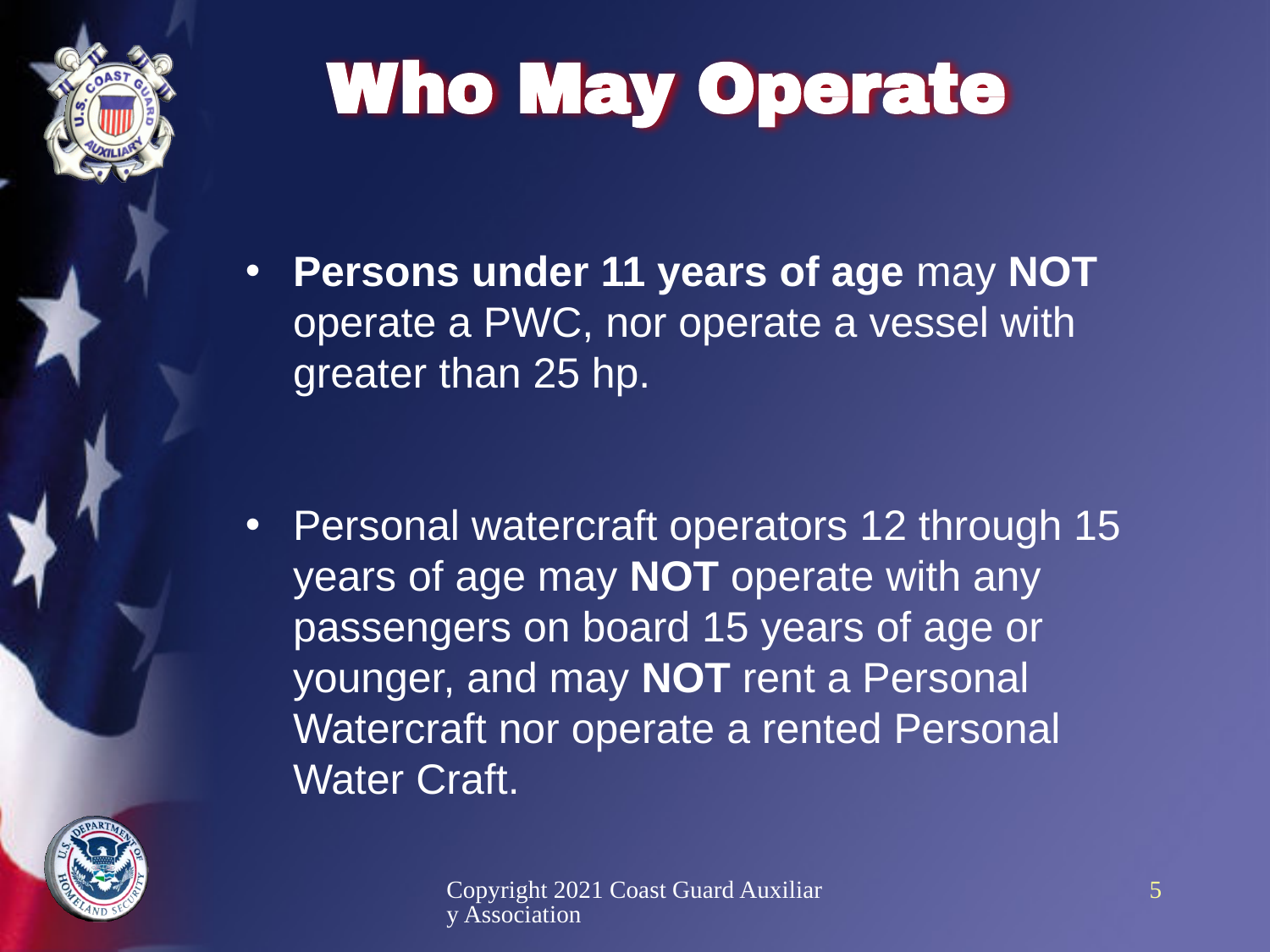

# Who May Operate

Persons under 11 years of age may NOT operate a PWC, nor operate a vessel with greater than 25 hp.

Personal watercraft operators 12 through 15 years of age may NOT operate with any passengers on board 15 years of age or younger, and may NOT rent a Personal Watercraft nor operate a rented Personal Water Craft.

Copyright 2021 Coast Guard Auxiliary Association
5